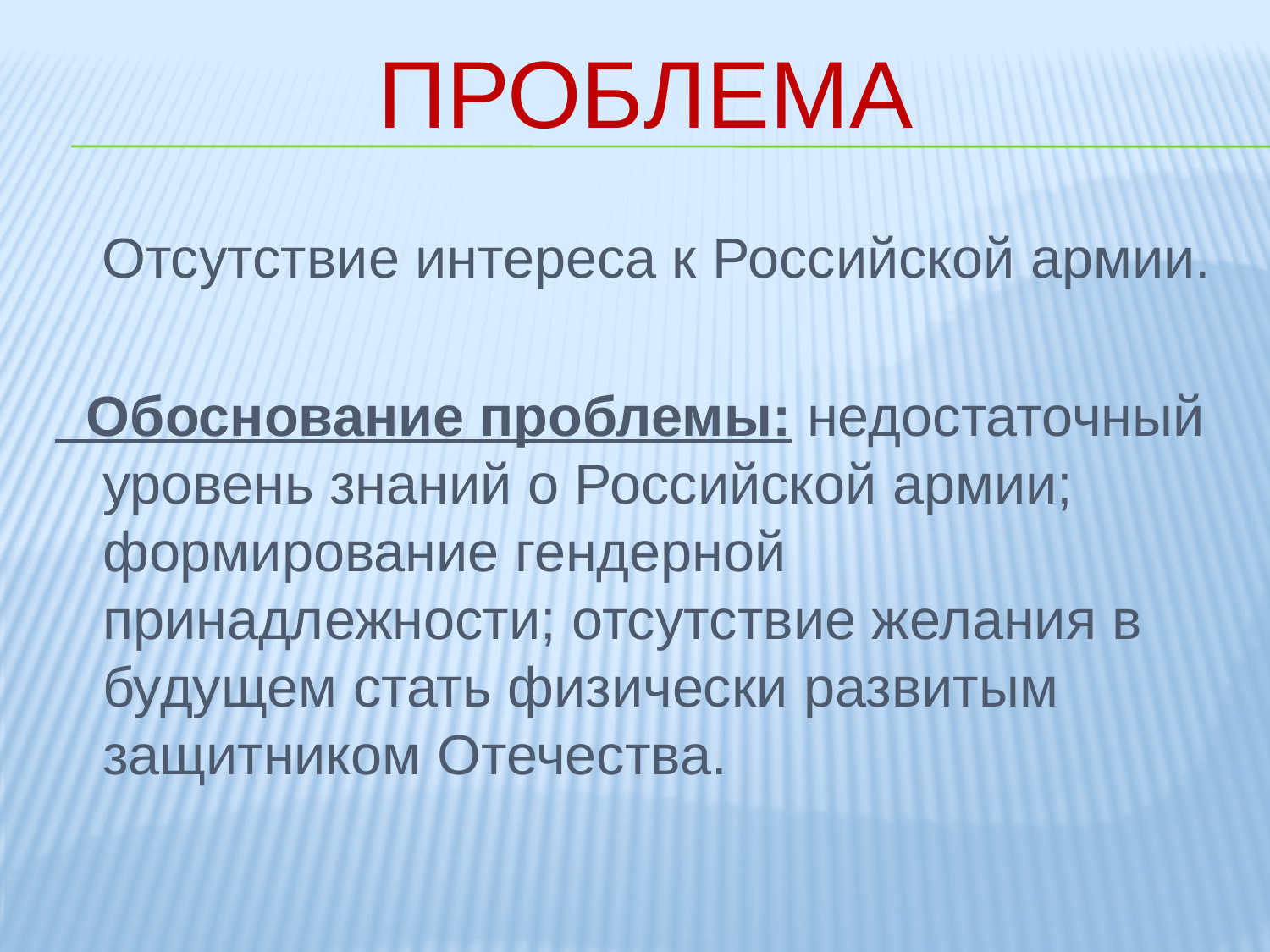

# Проблема
   Отсутствие интереса к Российской армии.

  Обоснование проблемы: недостаточный уровень знаний о Российской армии; формирование гендерной принадлежности; отсутствие желания в будущем стать физически развитым защитником Отечества.